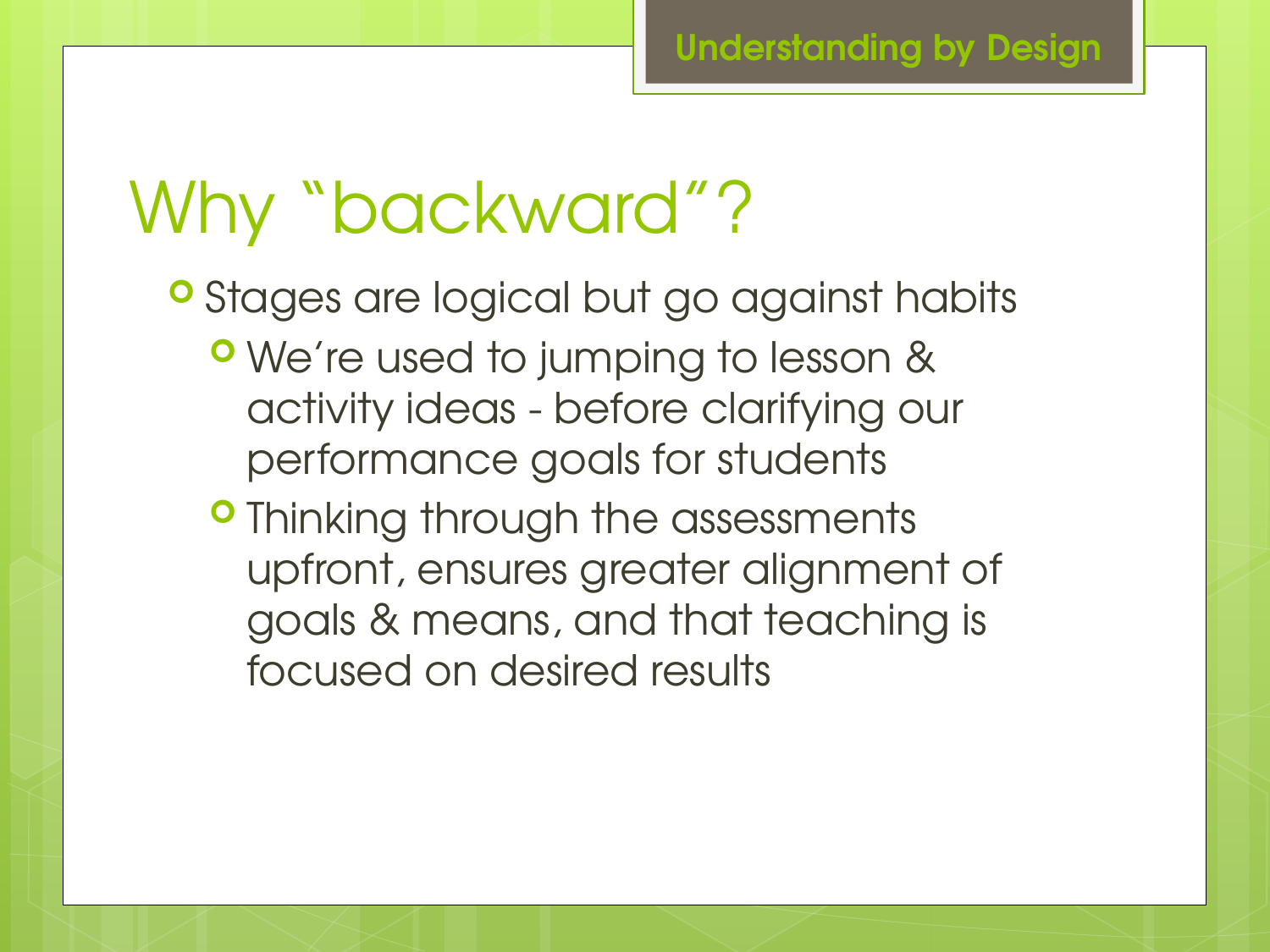

# Why “backward”?
Stages are logical but go against habits
We’re used to jumping to lesson & activity ideas - before clarifying our performance goals for students
Thinking through the assessments upfront, ensures greater alignment of goals & means, and that teaching is focused on desired results